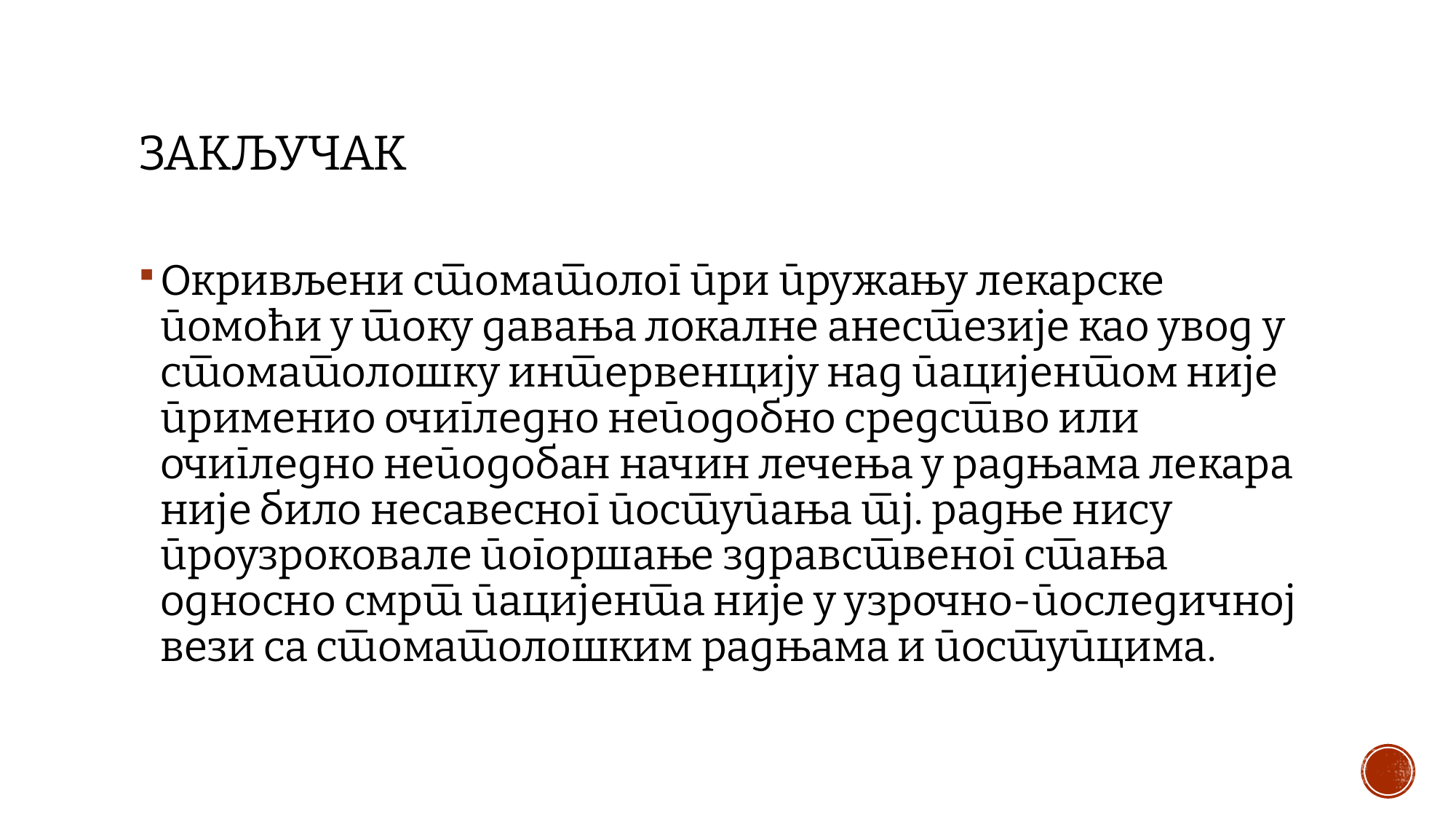

# закључак
Окривљени стоматолог при пружању лекарске помоћи у току давања локалне анестезије као увод у стоматолошку интервенцију над пацијентом није применио очигледно неподобно средство или очигледно неподобан начин лечења у радњама лекара није било несавесног поступања тј. радње нису проузроковале погоршање здравственог стања односно смрт пацијента није у узрочно-последичној вези са стоматолошким радњама и поступцима.